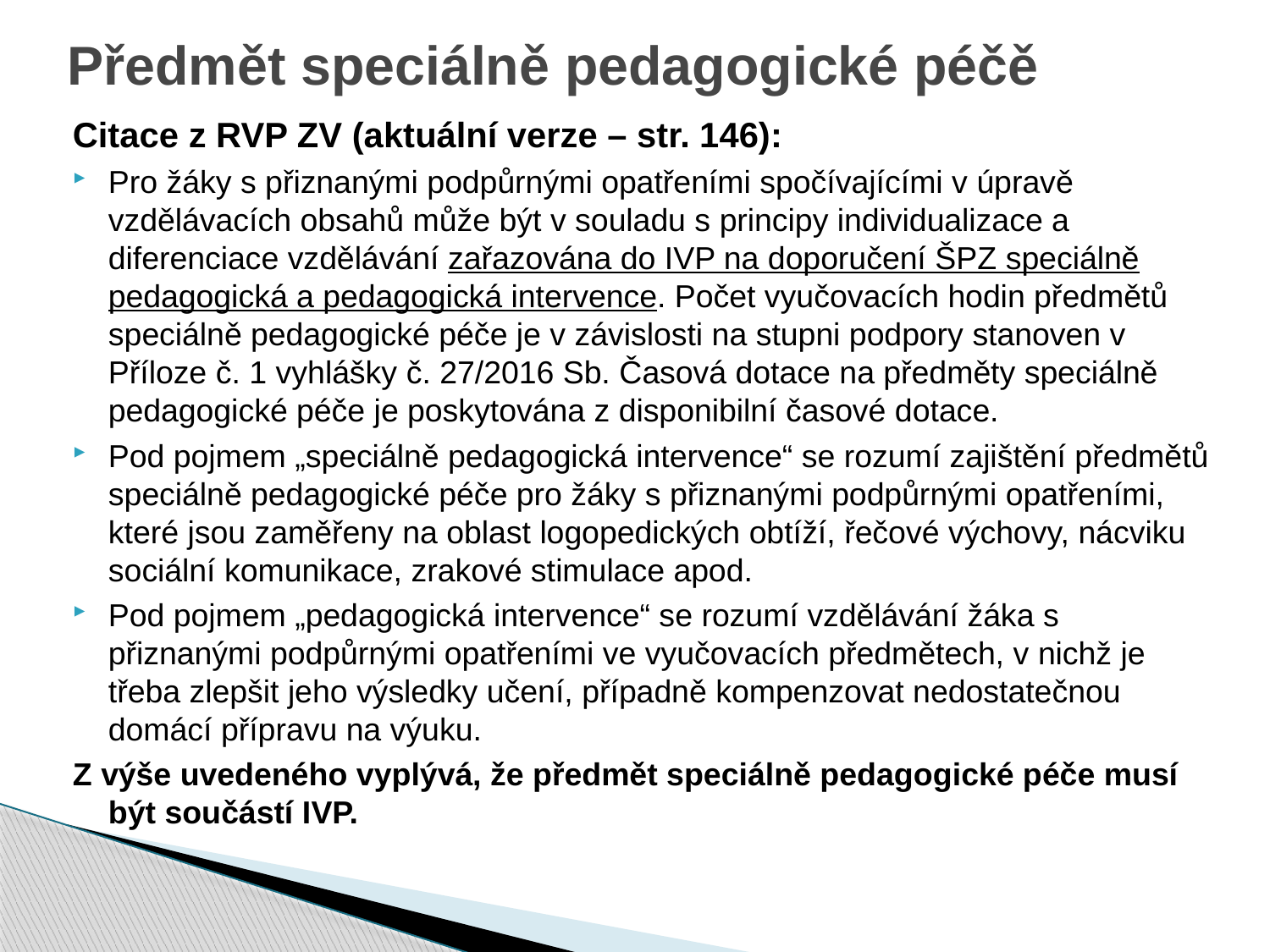

# Předmět speciálně pedagogické péčě
Citace z RVP ZV (aktuální verze – str. 146):
Pro žáky s přiznanými podpůrnými opatřeními spočívajícími v úpravě vzdělávacích obsahů může být v souladu s principy individualizace a diferenciace vzdělávání zařazována do IVP na doporučení ŠPZ speciálně pedagogická a pedagogická intervence. Počet vyučovacích hodin předmětů speciálně pedagogické péče je v závislosti na stupni podpory stanoven v Příloze č. 1 vyhlášky č. 27/2016 Sb. Časová dotace na předměty speciálně pedagogické péče je poskytována z disponibilní časové dotace.
Pod pojmem „speciálně pedagogická intervence“ se rozumí zajištění předmětů speciálně pedagogické péče pro žáky s přiznanými podpůrnými opatřeními, které jsou zaměřeny na oblast logopedických obtíží, řečové výchovy, nácviku sociální komunikace, zrakové stimulace apod.
Pod pojmem „pedagogická intervence“ se rozumí vzdělávání žáka s přiznanými podpůrnými opatřeními ve vyučovacích předmětech, v nichž je třeba zlepšit jeho výsledky učení, případně kompenzovat nedostatečnou domácí přípravu na výuku.
Z výše uvedeného vyplývá, že předmět speciálně pedagogické péče musí být součástí IVP.